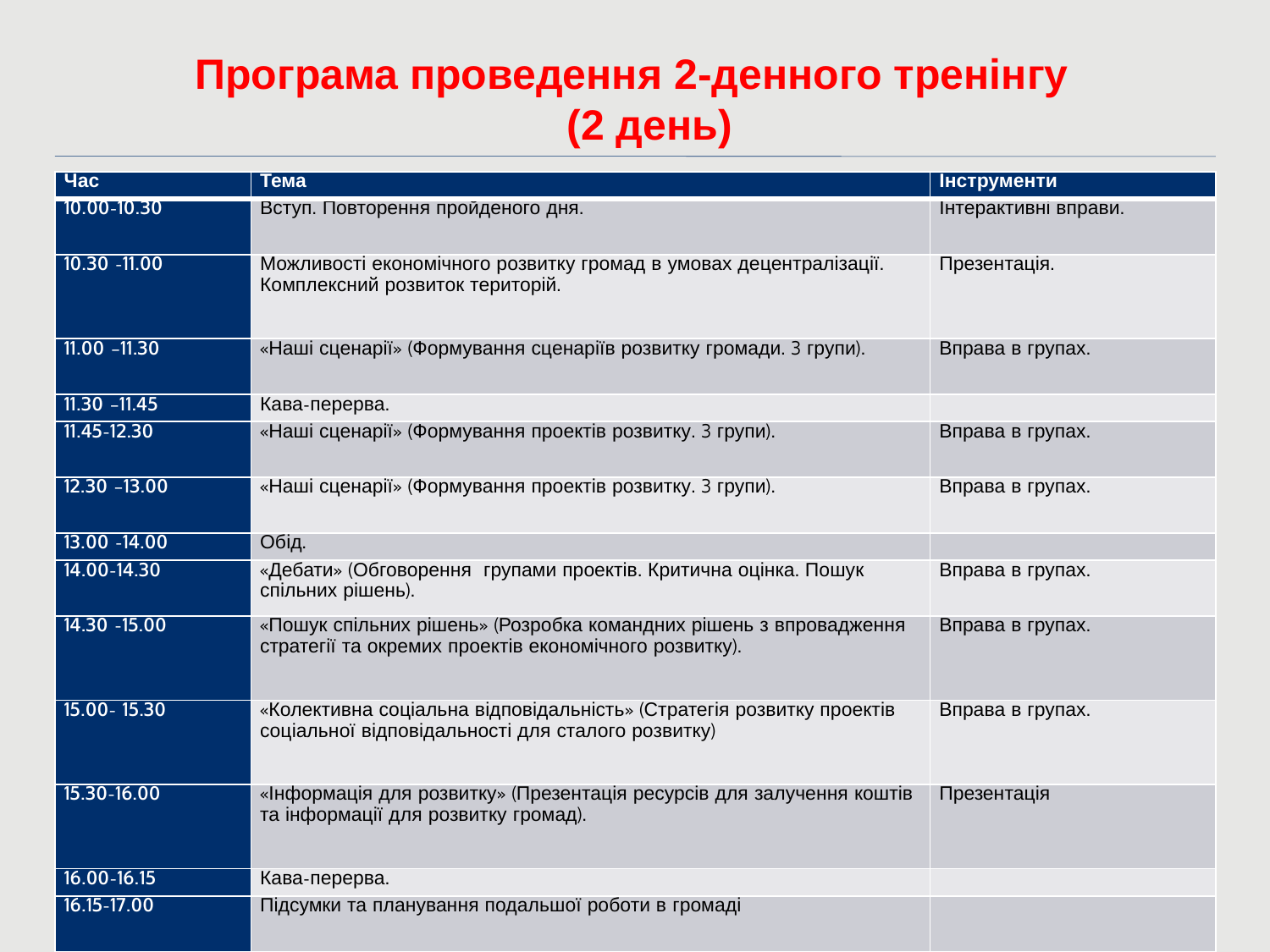

Програма проведення 2-денного тренінгу    (2 день)

| Час | Тема | Інструменти |
| --- | --- | --- |
| 10.00-10.30 | Вступ. Повторення пройденого дня. | Інтерактивні вправи. |
| 10.30 -11.00 | Можливості економічного розвитку громад в умовах децентралізації. Комплексний розвиток територій. | Презентація. |
| 11.00 –11.30 | «Наші сценарії» (Формування сценаріїв розвитку громади. 3 групи). | Вправа в групах. |
| 11.30 –11.45 | Кава-перерва. |  |
| 11.45-12.30 | «Наші сценарії» (Формування проектів розвитку. 3 групи). | Вправа в групах. |
| 12.30 –13.00 | «Наші сценарії» (Формування проектів розвитку. 3 групи). | Вправа в групах. |
| 13.00 -14.00 | Обід. |  |
| 14.00-14.30 | «Дебати» (Обговорення групами проектів. Критична оцінка. Пошук спільних рішень). | Вправа в групах. |
| 14.30 -15.00 | «Пошук спільних рішень» (Розробка командних рішень з впровадження стратегії та окремих проектів економічного розвитку). | Вправа в групах. |
| 15.00- 15.30 | «Колективна соціальна відповідальність» (Стратегія розвитку проектів соціальної відповідальності для сталого розвитку) | Вправа в групах. |
| 15.30-16.00 | «Інформація для розвитку» (Презентація ресурсів для залучення коштів та інформації для розвитку громад). | Презентація |
| 16.00-16.15 | Кава-перерва. |  |
| 16.15-17.00 | Підсумки та планування подальшої роботи в громаді |  |